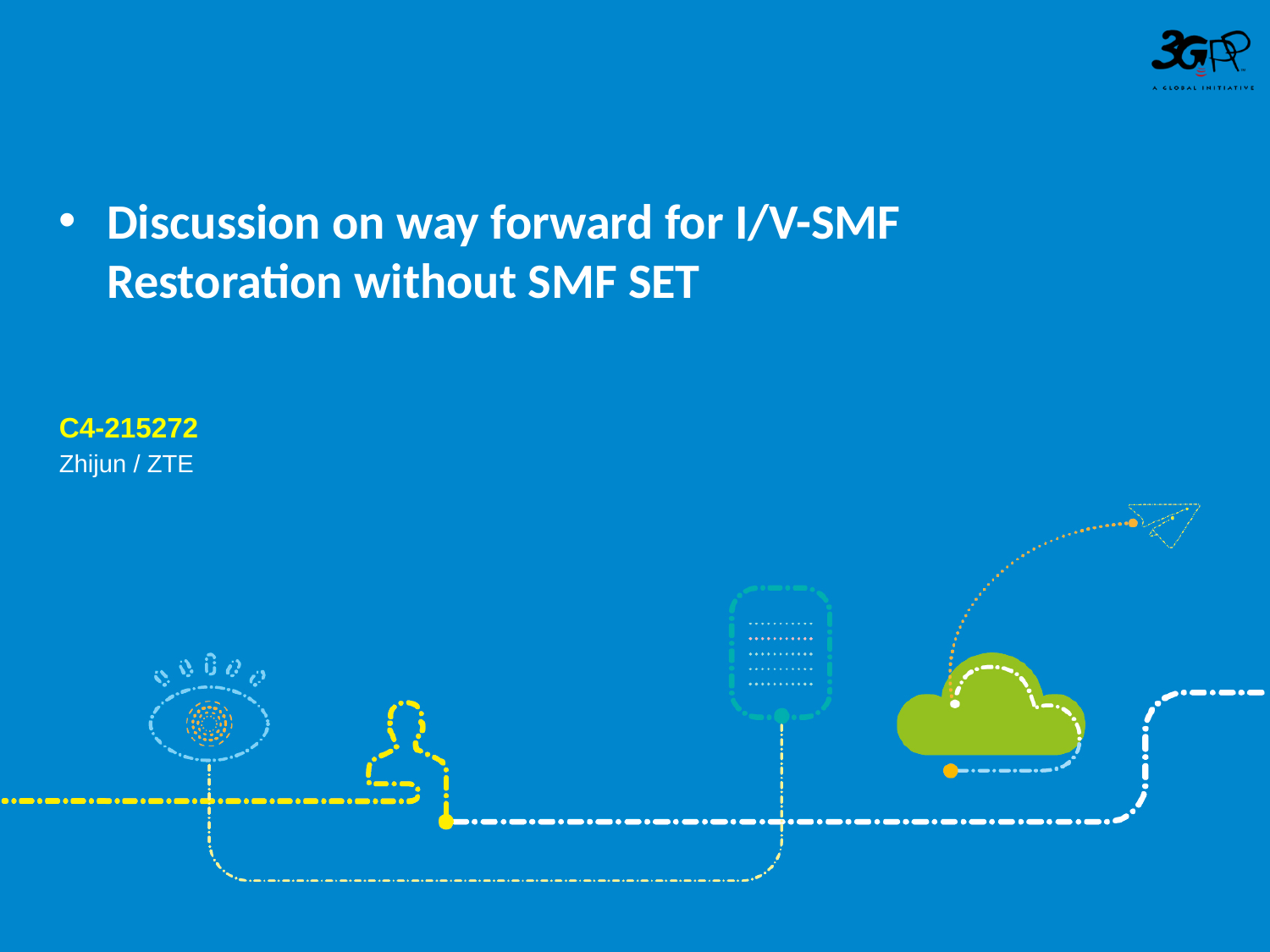

Discussion on way forward for I/V-SMF Restoration without SMF SET
C4-215272
Zhijun / ZTE